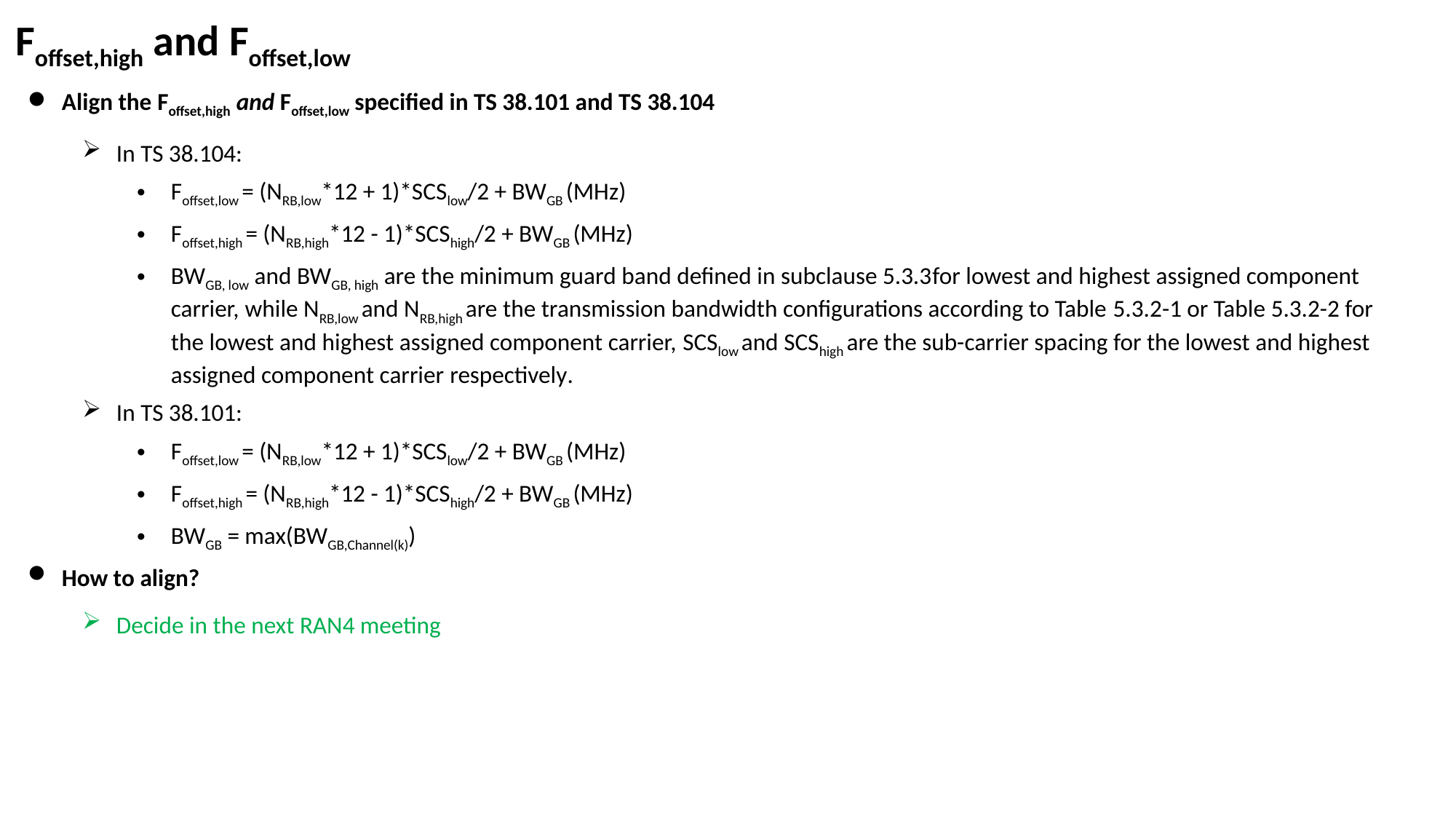

# Foffset,high and Foffset,low
Align the Foffset,high  and Foffset,low specified in TS 38.101 and TS 38.104
In TS 38.104:
Foffset,low = (NRB,low*12 + 1)*SCSlow/2 + BWGB (MHz)
Foffset,high = (NRB,high*12 - 1)*SCShigh/2 + BWGB (MHz)
BWGB, low and BWGB, high are the minimum guard band defined in subclause 5.3.3for lowest and highest assigned component carrier, while NRB,low and NRB,high are the transmission bandwidth configurations according to Table 5.3.2-1 or Table 5.3.2-2 for the lowest and highest assigned component carrier, SCSlow and SCShigh are the sub-carrier spacing for the lowest and highest assigned component carrier respectively.
In TS 38.101:
Foffset,low = (NRB,low*12 + 1)*SCSlow/2 + BWGB (MHz)
Foffset,high = (NRB,high*12 - 1)*SCShigh/2 + BWGB (MHz)
BWGB = max(BWGB,Channel(k))
How to align?
Decide in the next RAN4 meeting